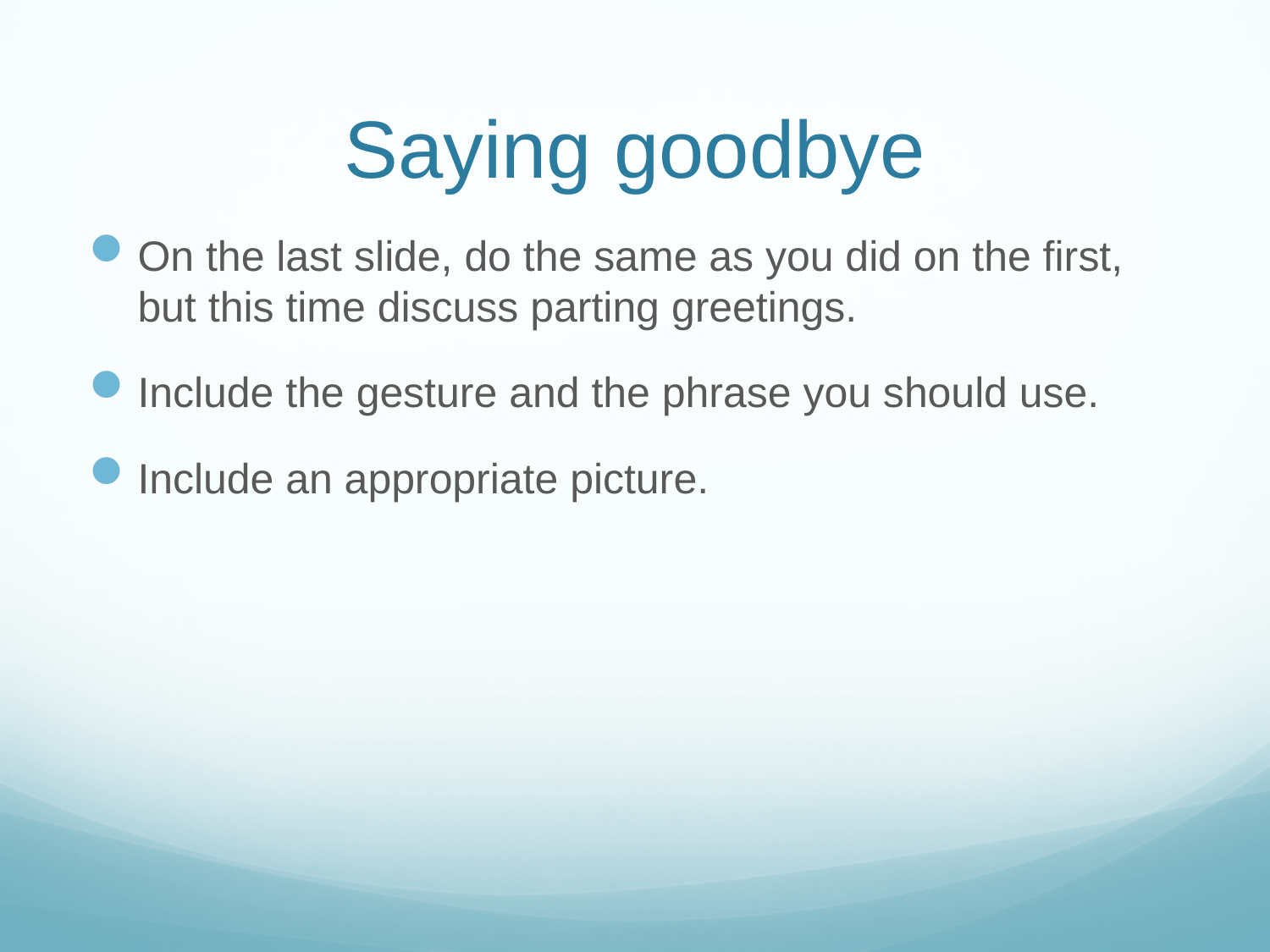

# Saying goodbye
On the last slide, do the same as you did on the first, but this time discuss parting greetings.
Include the gesture and the phrase you should use.
Include an appropriate picture.